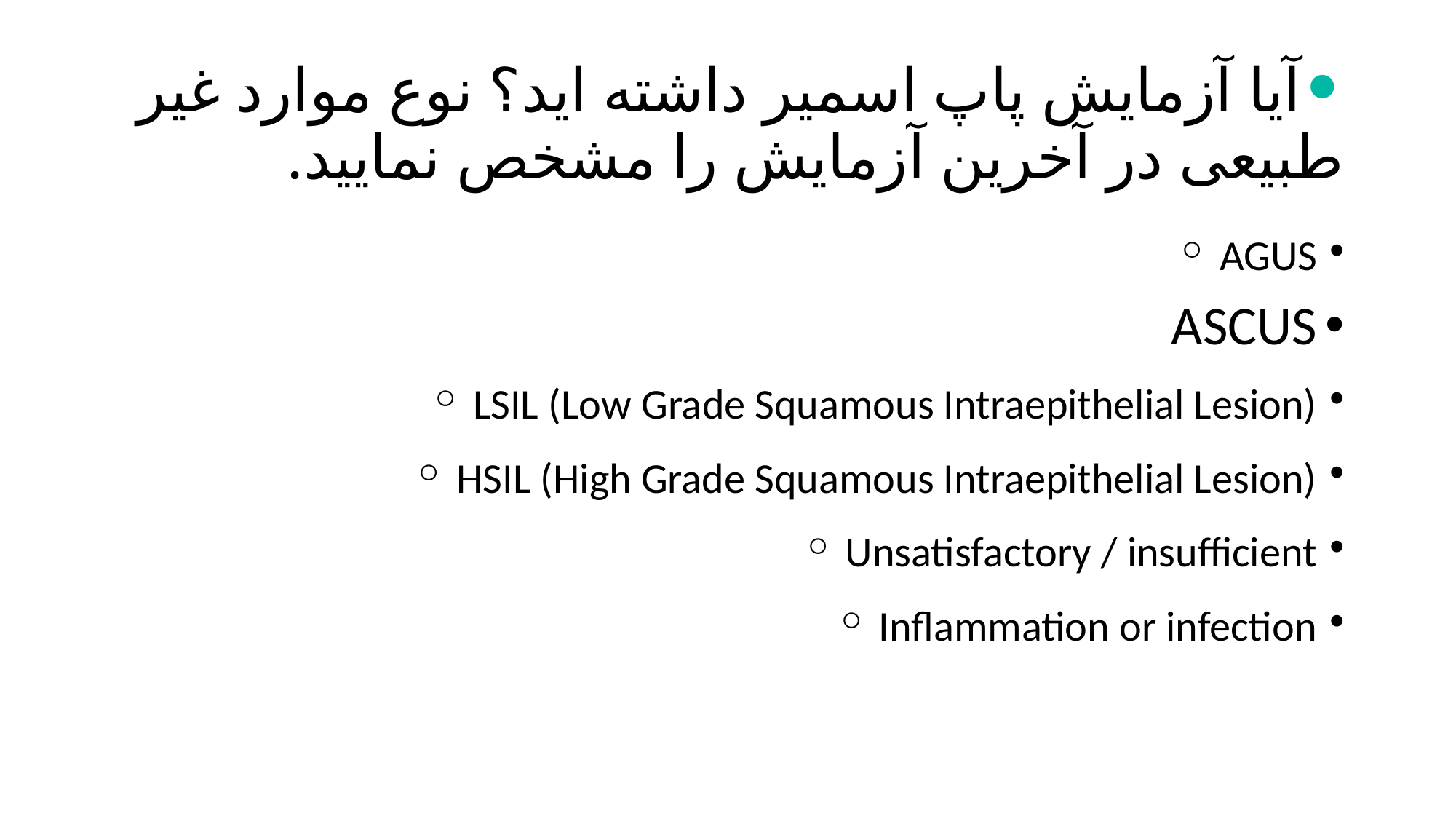

# •آیا آزمایش پاپ اسمیر داشته اید؟ نوع موارد غیر طبیعی در آخرین آزمایش را مشخص نمایید.
AGUS ◦
ASCUS
LSIL (Low Grade Squamous Intraepithelial Lesion) ◦
HSIL (High Grade Squamous Intraepithelial Lesion) ◦
Unsatisfactory / insufficient ◦
Inflammation or infection ◦